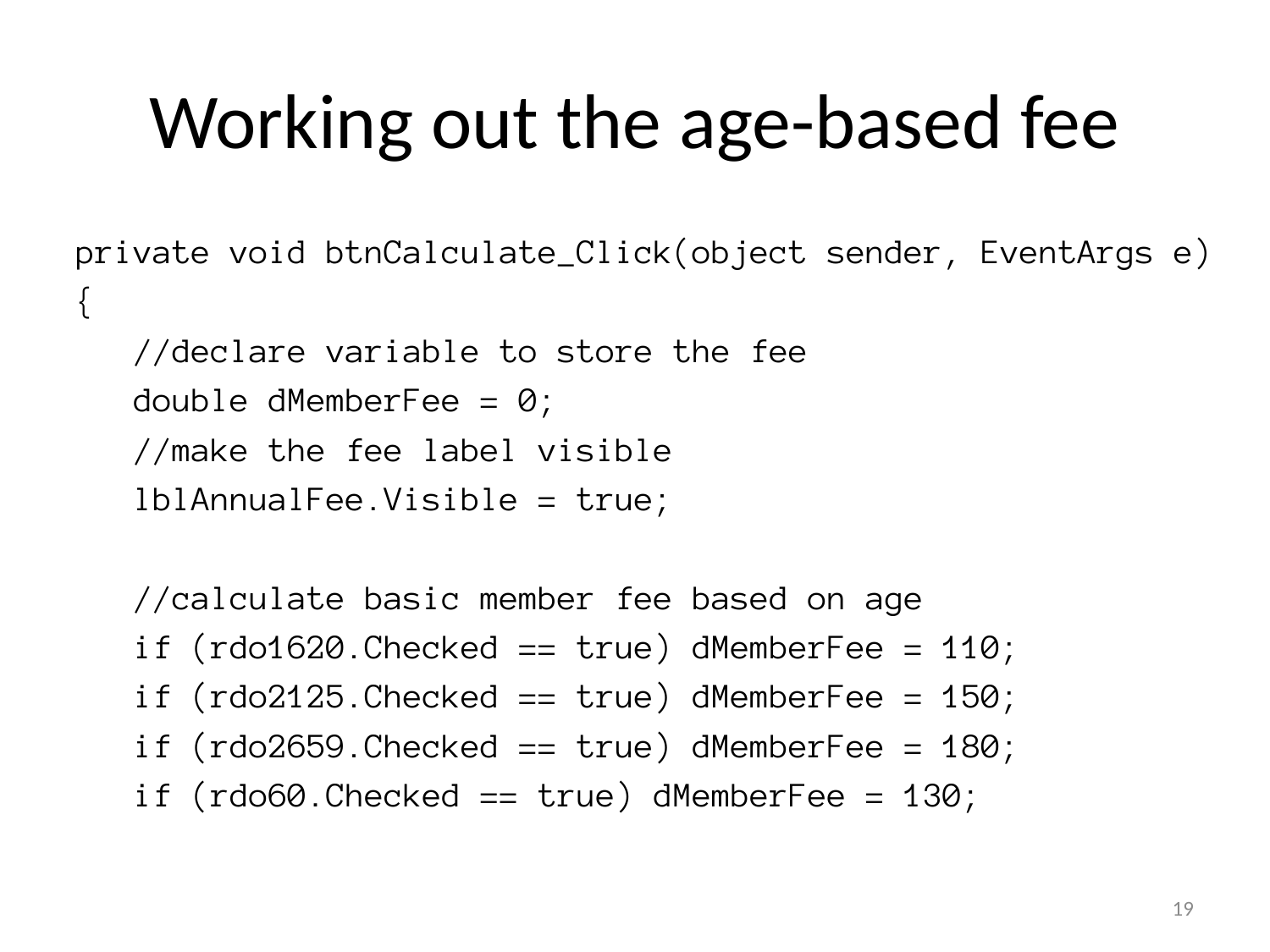

# Working out the age-based fee
private void btnCalculate_Click(object sender, EventArgs e)
{
   //declare variable to store the fee
   double dMemberFee = 0;
   //make the fee label visible
   lblAnnualFee.Visible = true;

   //calculate basic member fee based on age
   if (rdo1620.Checked == true) dMemberFee = 110;
   if (rdo2125.Checked == true) dMemberFee = 150;
   if (rdo2659.Checked == true) dMemberFee = 180;
   if (rdo60.Checked == true) dMemberFee = 130;

19